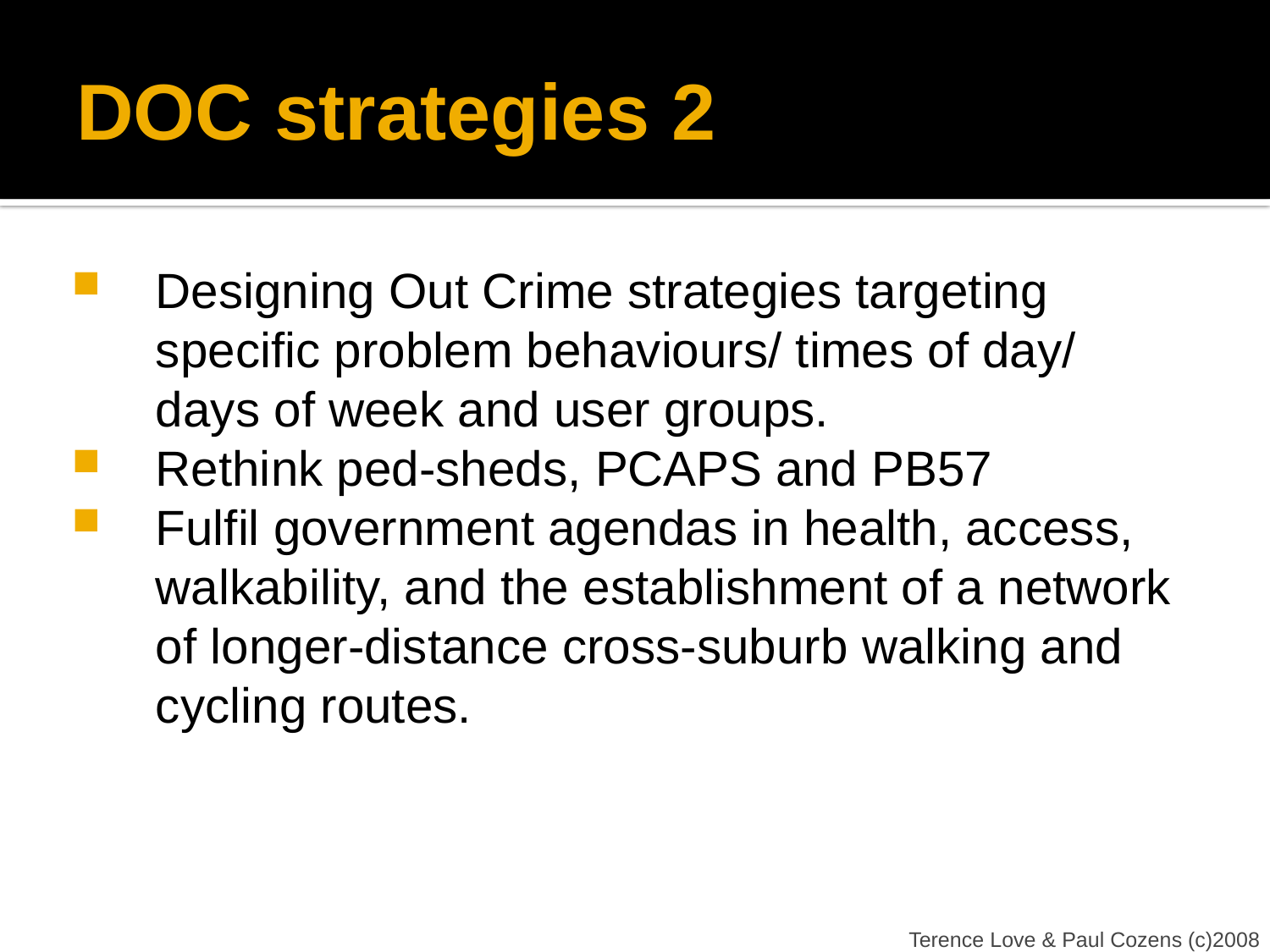

# DOC strategies 2
Designing Out Crime strategies targeting specific problem behaviours/ times of day/ days of week and user groups.
Rethink ped-sheds, PCAPS and PB57
Fulfil government agendas in health, access, walkability, and the establishment of a network of longer-distance cross-suburb walking and cycling routes.
Terence Love & Paul Cozens (c)2008